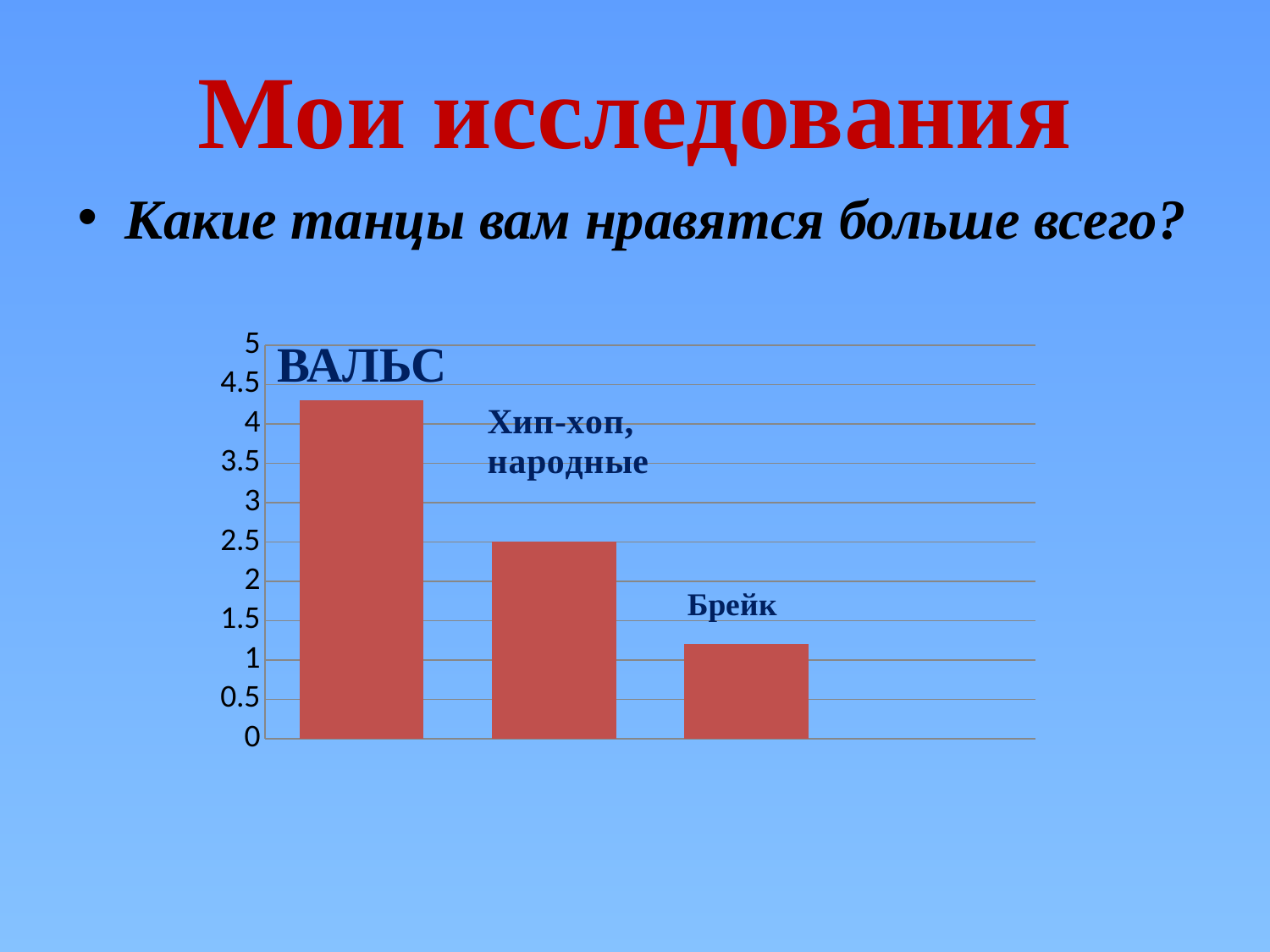

# Мои исследования
Какие танцы вам нравятся больше всего?

### Chart

| Category | Ряд 1 |
|---|---|
| Категория 1 | 4.3 |
| Категория 2 | 2.5 |
| Категория 3 | 1.2 |
ВАЛЬС